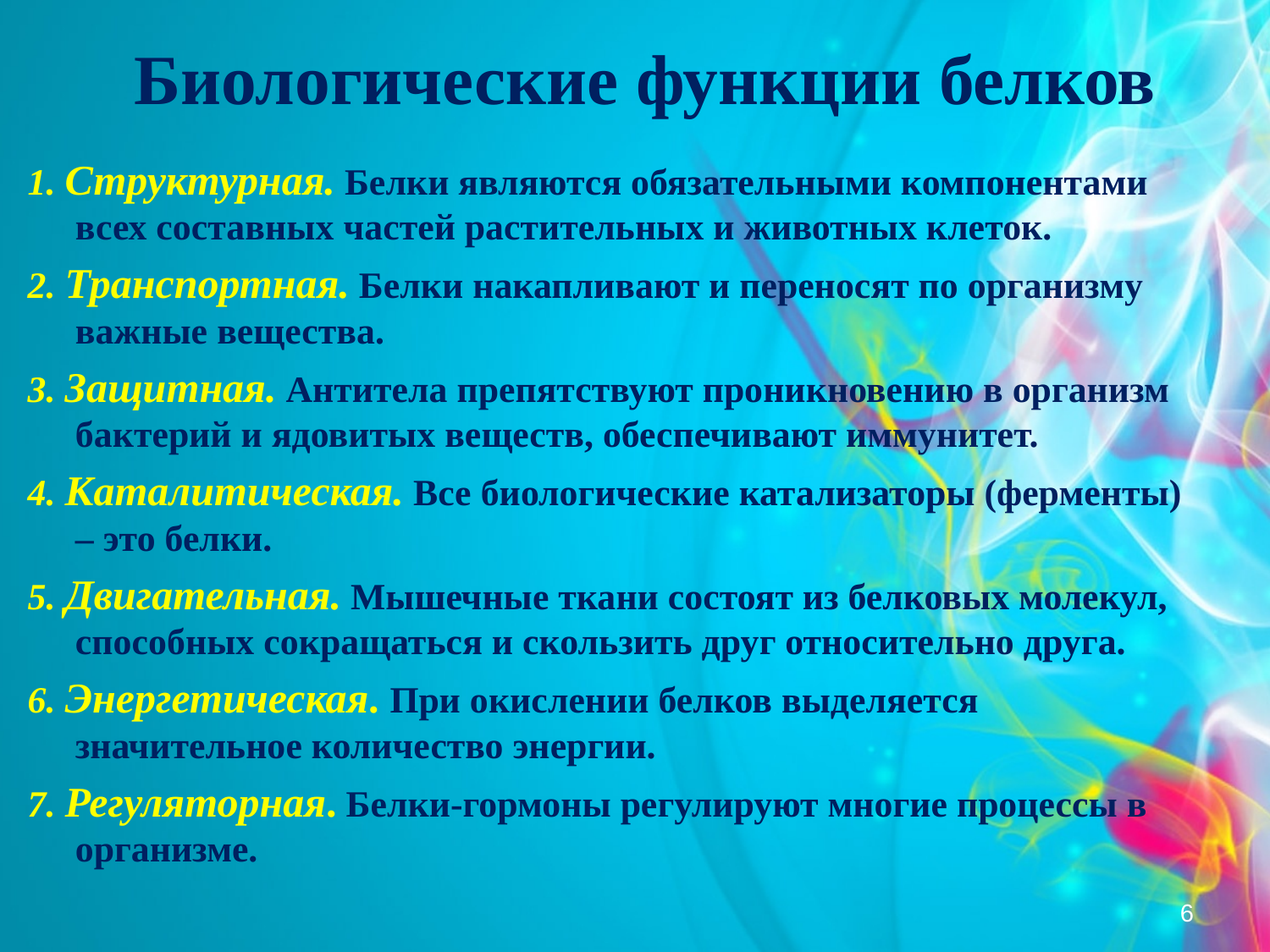

# Биологические функции белков
1. Структурная. Белки являются обязательными компонентами всех составных частей растительных и животных клеток.
2. Транспортная. Белки накапливают и переносят по организму важные вещества.
3. Защитная. Антитела препятствуют проникновению в организм бактерий и ядовитых веществ, обеспечивают иммунитет.
4. Каталитическая. Все биологические катализаторы (ферменты) – это белки.
5. Двигательная. Мышечные ткани состоят из белковых молекул, способных сокращаться и скользить друг относительно друга.
6. Энергетическая. При окислении белков выделяется значительное количество энергии.
7. Регуляторная. Белки-гормоны регулируют многие процессы в организме.

6